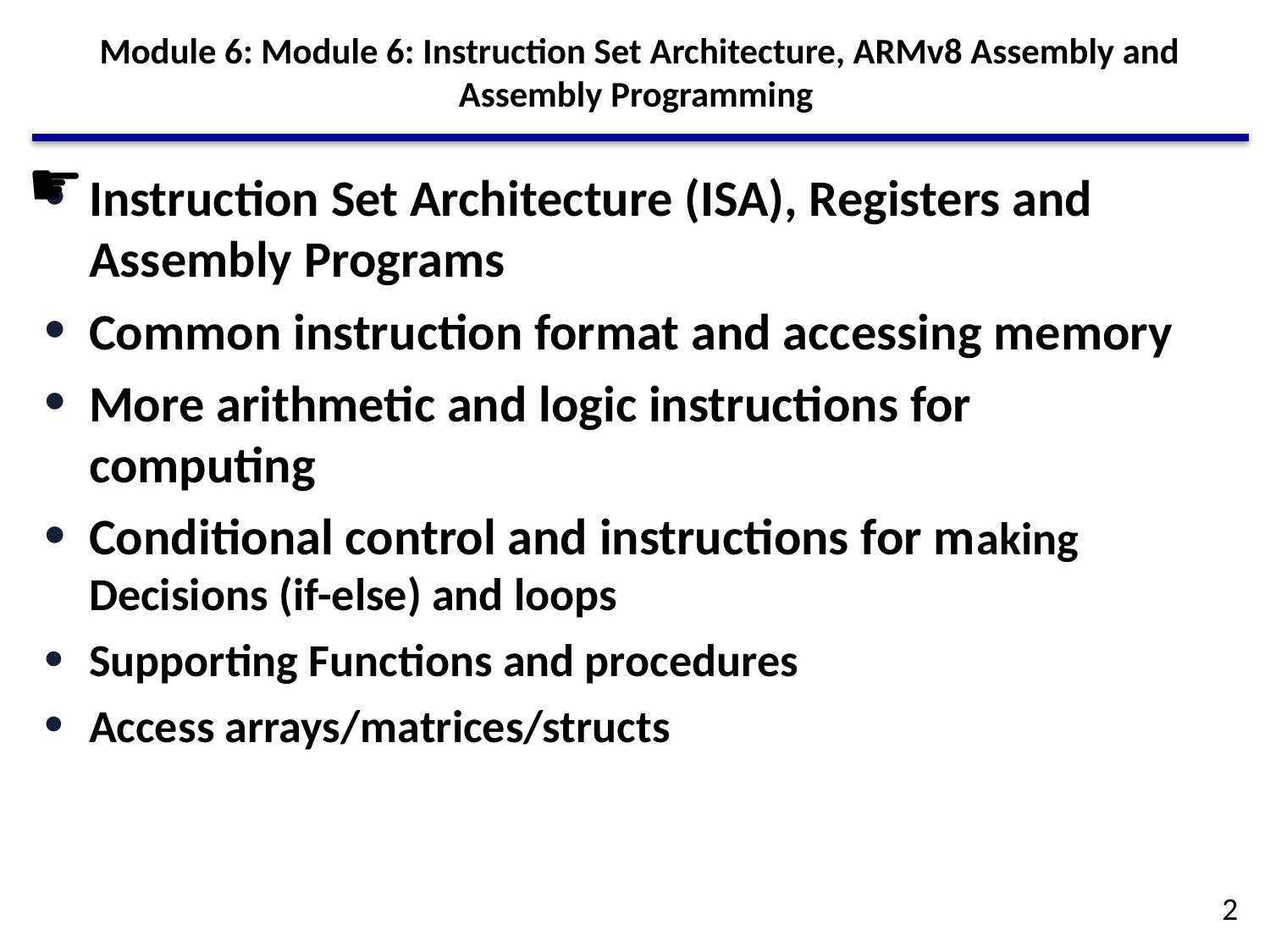

# Module 6: Module 6: Instruction Set Architecture, ARMv8 Assembly and Assembly Programming
☛
Instruction Set Architecture (ISA), Registers and Assembly Programs
Common instruction format and accessing memory
More arithmetic and logic instructions for computing
Conditional control and instructions for making Decisions (if-else) and loops
Supporting Functions and procedures
Access arrays/matrices/structs

2